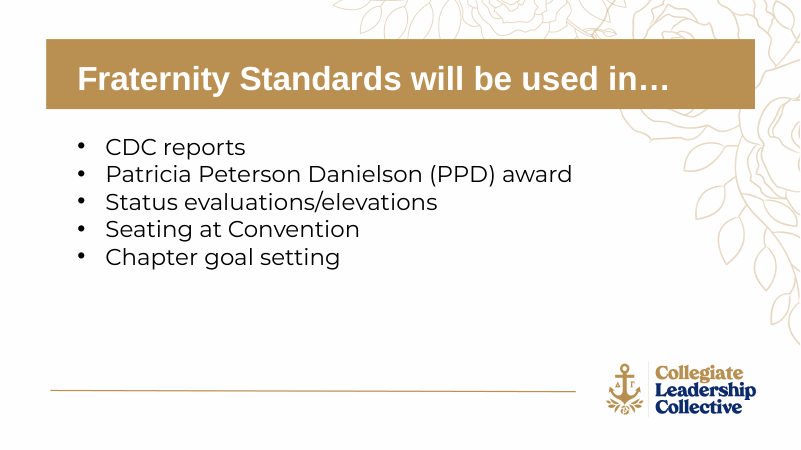

Fraternity Standards will be used in…
CDC reports
Patricia Peterson Danielson (PPD) award
Status evaluations/elevations
Seating at Convention
Chapter goal setting